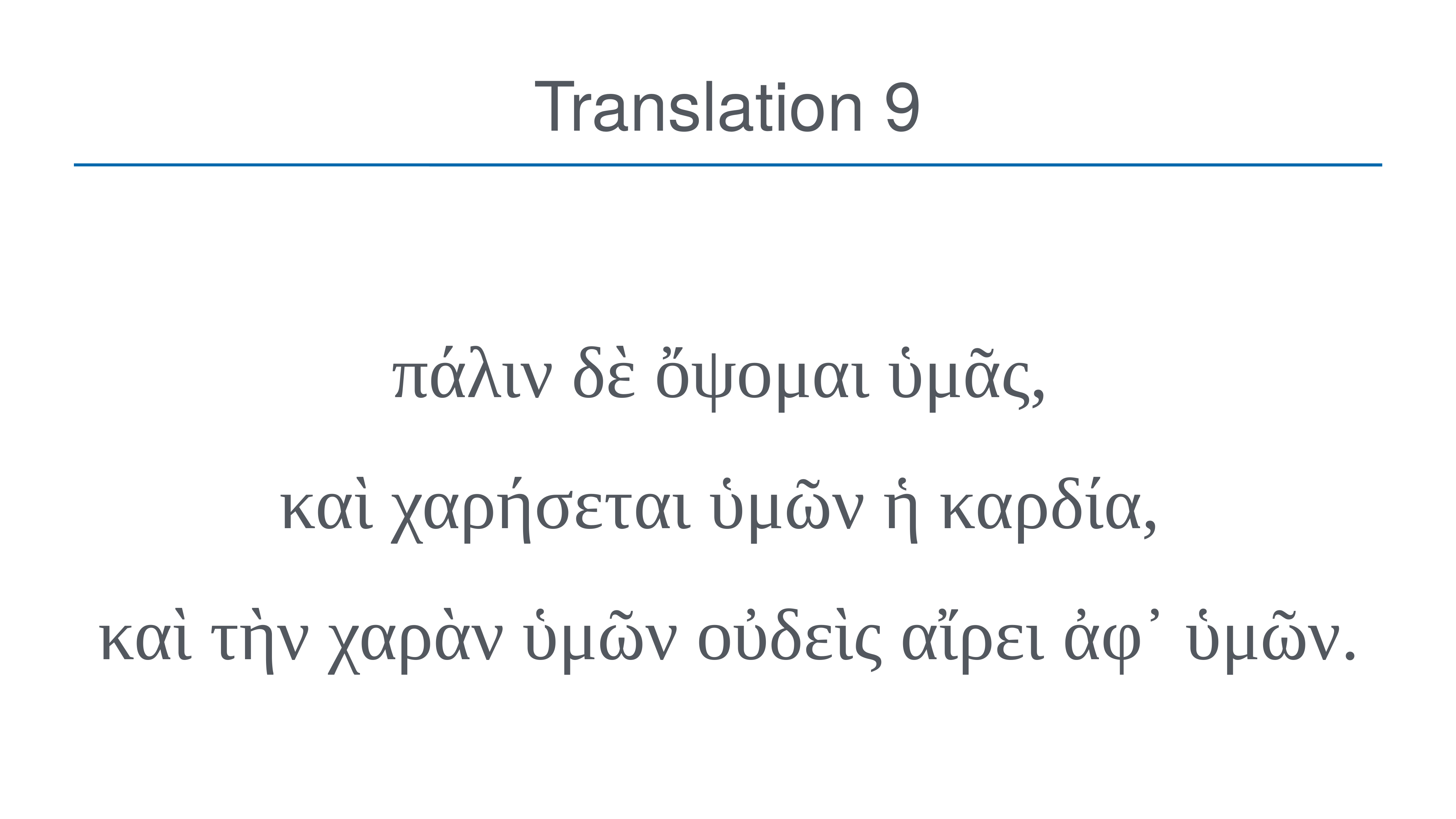

# Translation 9
πάλιν δὲ ὄψομαι ὑμᾶς,
καὶ χαρήσεται ὑμῶν ἡ καρδία,
καὶ τὴν χαρὰν ὑμῶν οὐδεὶς αἴρει ἀφ᾽ ὑμῶν.